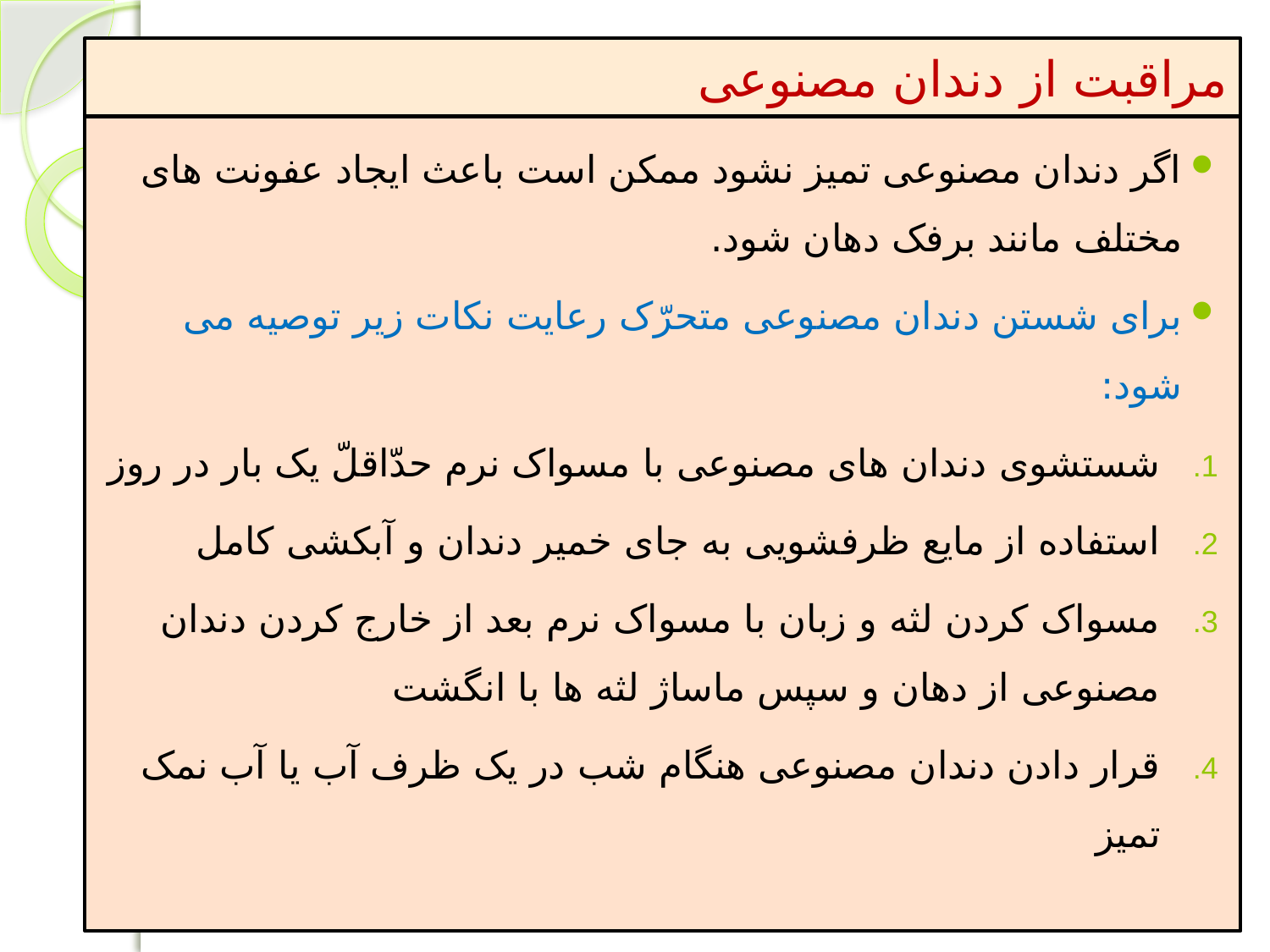

# مراقبت از دندان مصنوعی
اگر دندان مصنوعی تمیز نشود ممکن است باعث ایجاد عفونت های مختلف مانند برفک دهان شود.
برای شستن دندان مصنوعی متحرّک رعایت نکات زیر توصیه می شود:
شستشوی دندان های مصنوعی با مسواک نرم حدّاقلّ یک بار در روز
استفاده از مایع ظرفشویی به جای خمیر دندان و آبکشی کامل
مسواک کردن لثه و زبان با مسواک نرم بعد از خارج کردن دندان مصنوعی از دهان و سپس ماساژ لثه ها با انگشت
قرار دادن دندان مصنوعی هنگام شب در یک ظرف آب یا آب نمک تمیز